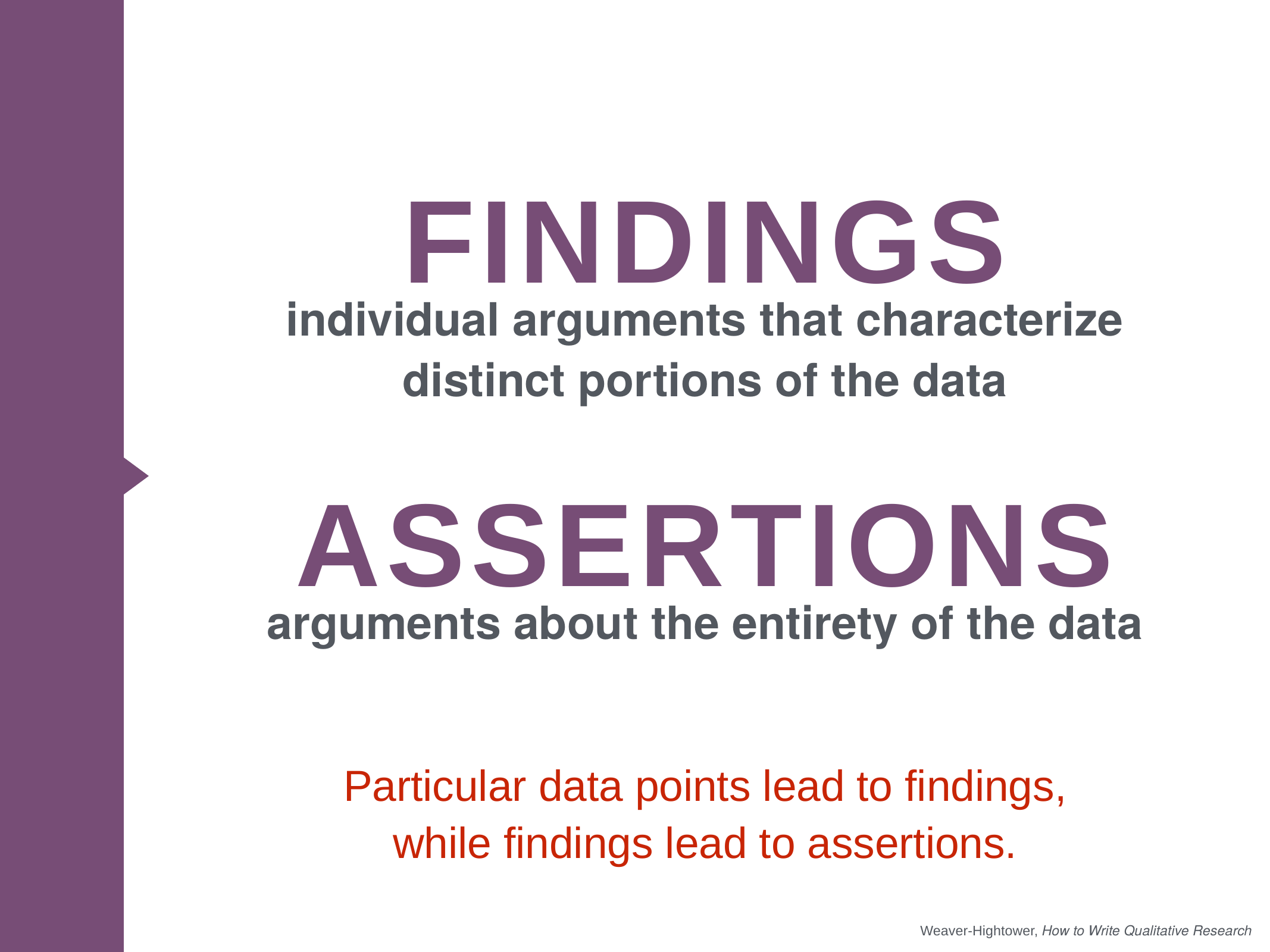

# Findings
individual arguments that characterize distinct portions of the data
Assertions
arguments about the entirety of the data
Particular data points lead to findings, while findings lead to assertions.